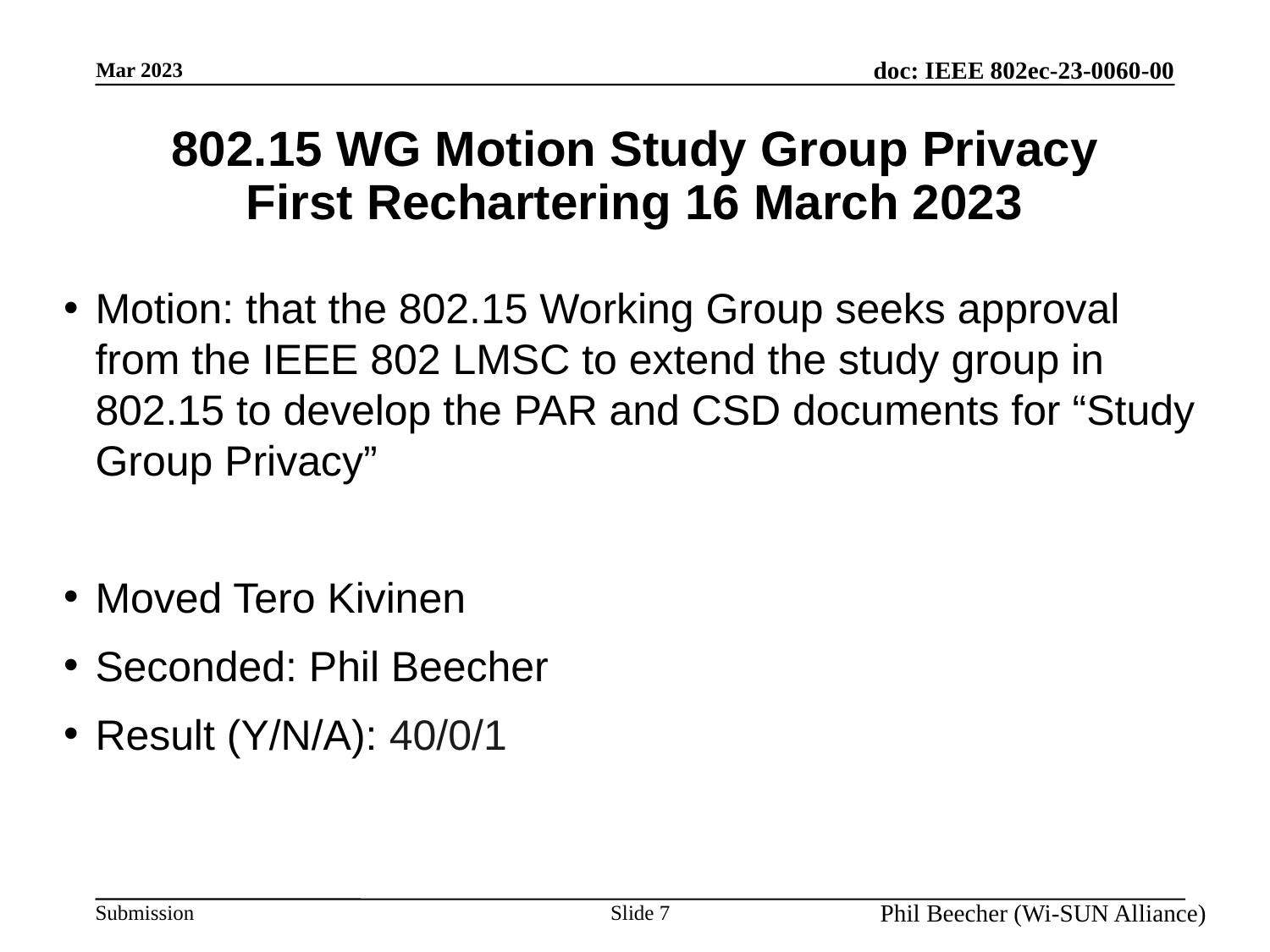

# 802.15 WG Motion Study Group Privacy First Rechartering 16 March 2023
Motion: that the 802.15 Working Group seeks approval from the IEEE 802 LMSC to extend the study group in 802.15 to develop the PAR and CSD documents for “Study Group Privacy”

Moved Tero Kivinen
Seconded: Phil Beecher
Result (Y/N/A): 40/0/1

Slide 7